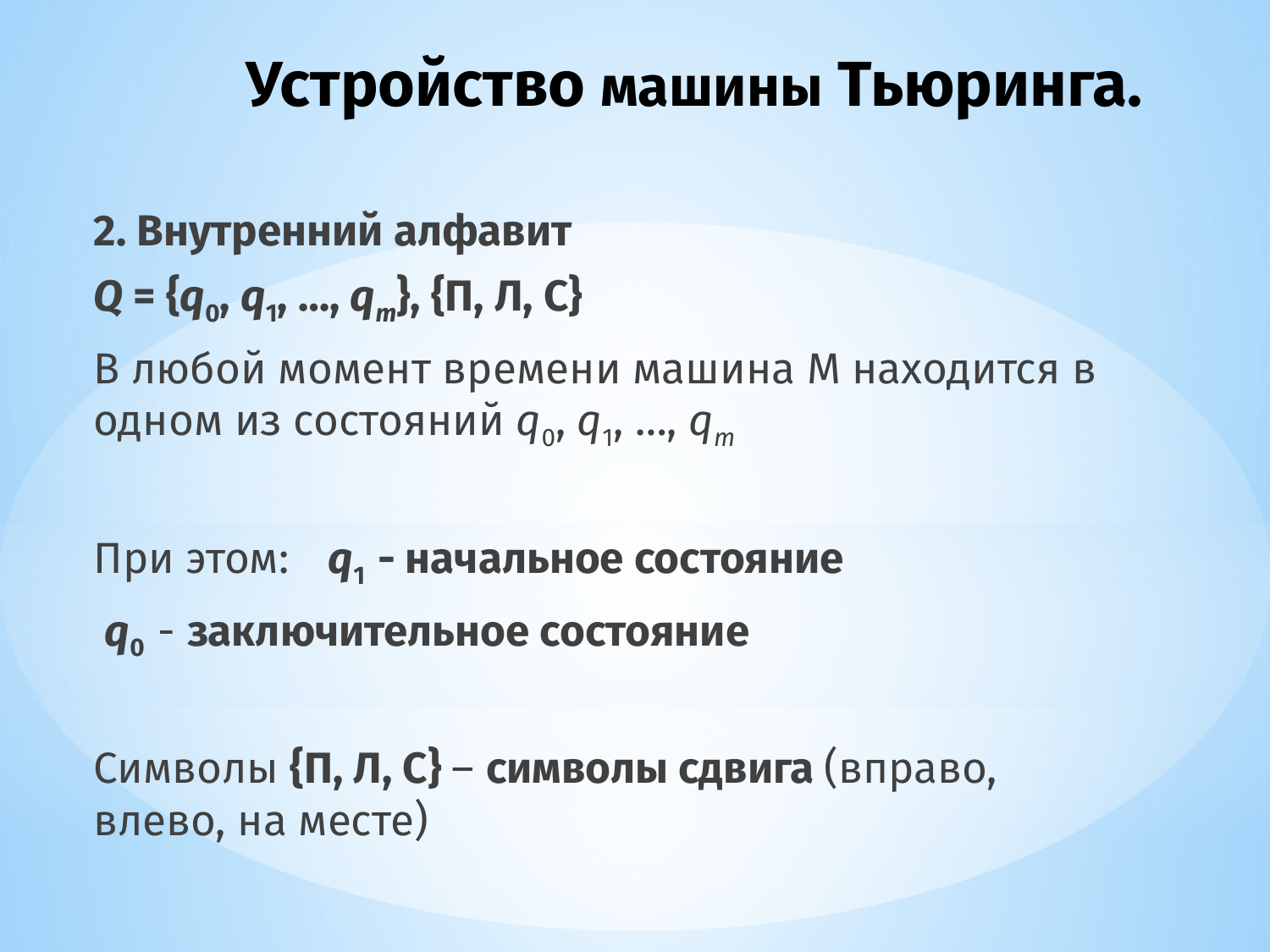

# Устройство машины Тьюринга.
2. Внутренний алфавит
	Q = {q0, q1, …, qm}, {П, Л, С}
В любой момент времени машина М находится в одном из состояний q0, q1, …, qm

При этом:	 q1  - начальное состояние
		 q0  - заключительное состояние

Символы {П, Л, С} – символы сдвига (вправо, влево, на месте)